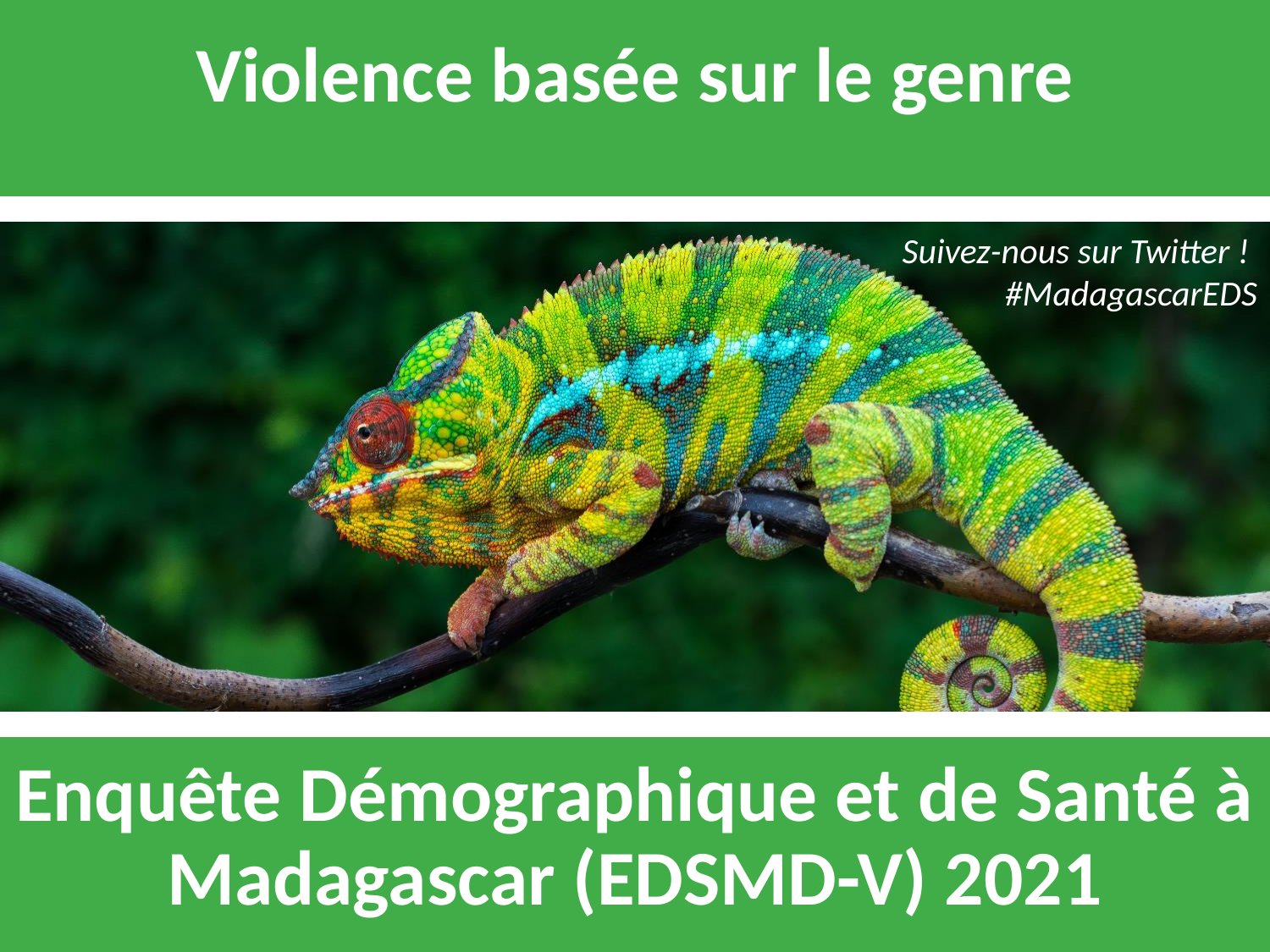

Violence basée sur le genre
Suivez-nous sur Twitter !
#MadagascarEDS